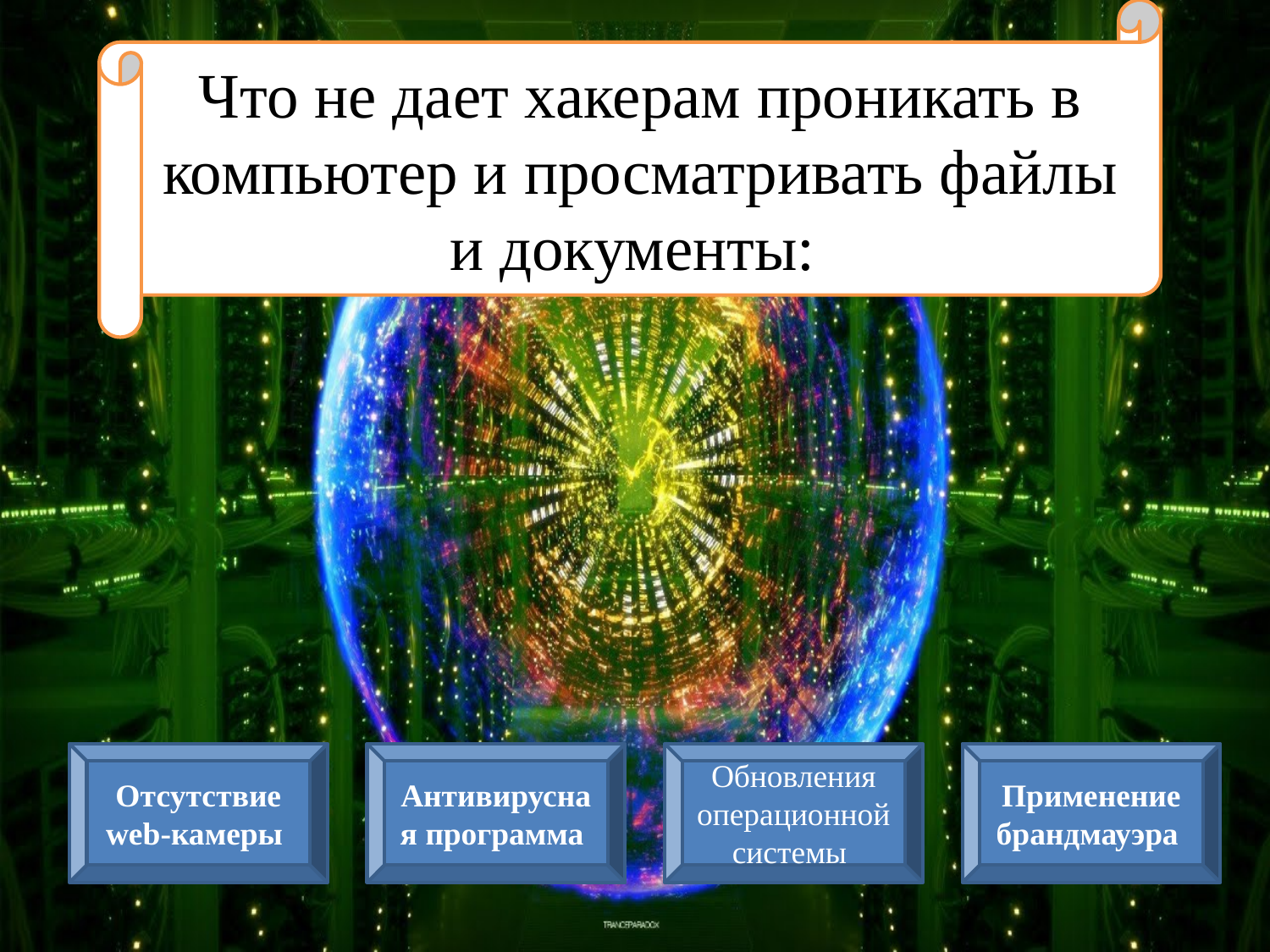

Что не дает хакерам проникать в компьютер и просматривать файлы и документы:
Отсутствие web-камеры
Антивирусная программа
Обновления операционной системы
Применение брандмауэра